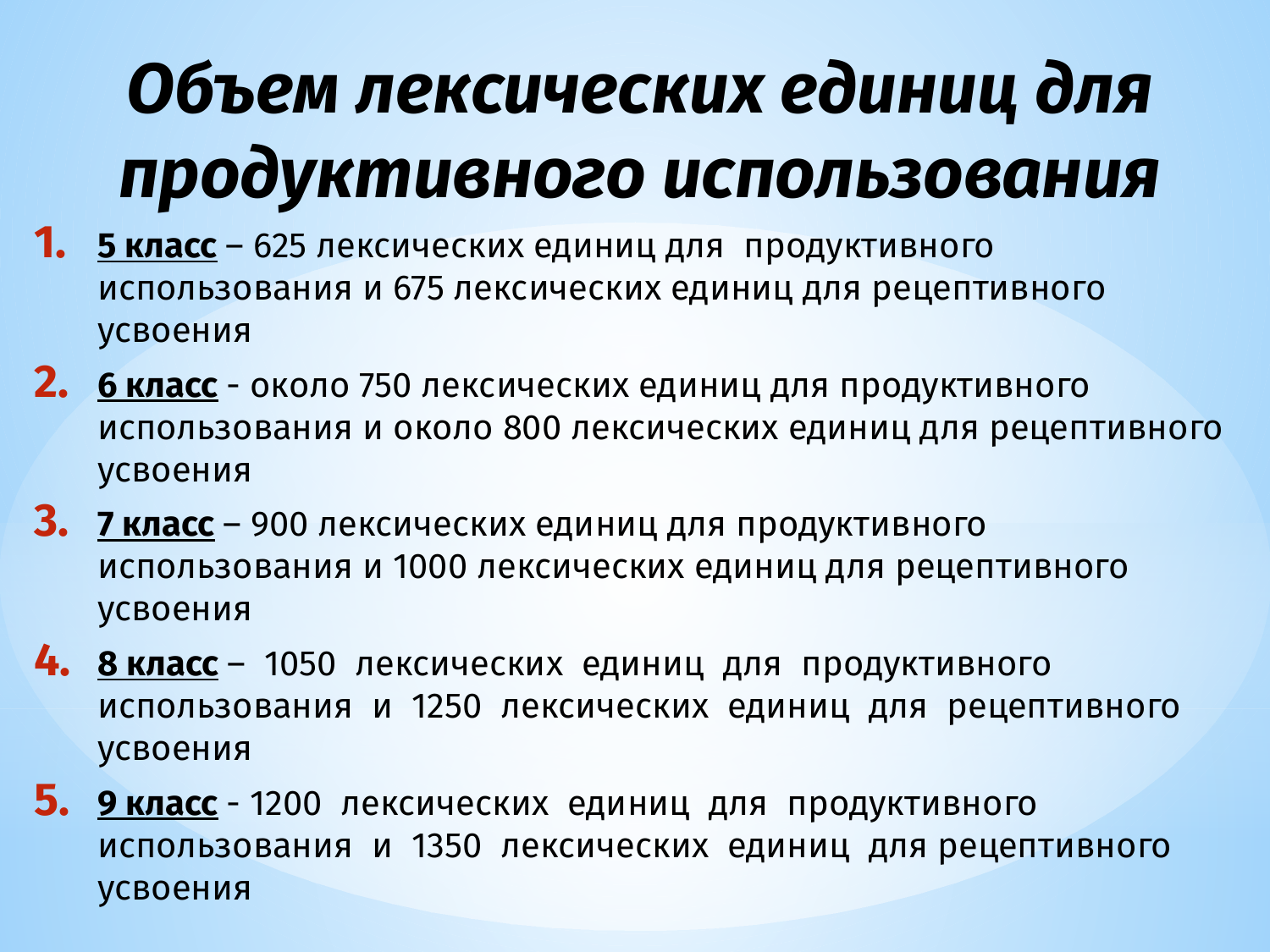

# Объем лексических единиц для продуктивного использования
5 класс – 625 лексических единиц для  продуктивного использования и 675 лексических единиц для рецептивного усвоения
6 класс - около 750 лексических единиц для продуктивного использования и около 800 лексических единиц для рецептивного усвоения
7 класс – 900 лексических единиц для продуктивного использования и 1000 лексических единиц для рецептивного усвоения
8 класс –  1050  лексических  единиц  для  продуктивного использования  и  1250  лексических  единиц  для  рецептивного усвоения
9 класс - 1200  лексических  единиц  для  продуктивного использования  и  1350  лексических  единиц  для рецептивного усвоения